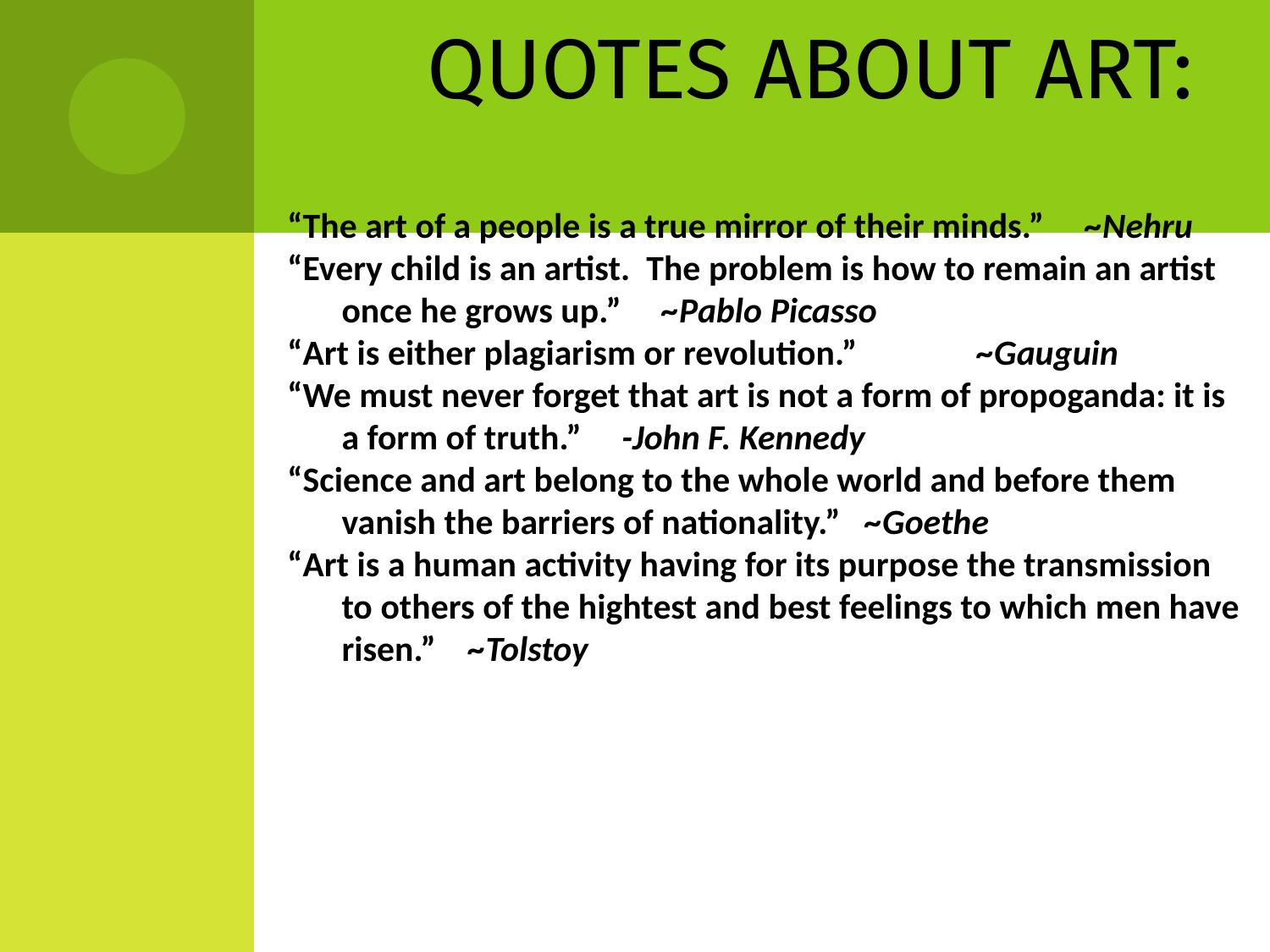

# Quotes about Art:

“The art of a people is a true mirror of their minds.”     ~Nehru
“Every child is an artist.  The problem is how to remain an artist once he grows up.”     ~Pablo Picasso
“Art is either plagiarism or revolution.”    	~Gauguin
“We must never forget that art is not a form of propoganda: it is a form of truth.”     -John F. Kennedy
“Science and art belong to the whole world and before them vanish the barriers of nationality.”   ~Goethe
“Art is a human activity having for its purpose the transmission to others of the hightest and best feelings to which men have risen.”    ~Tolstoy